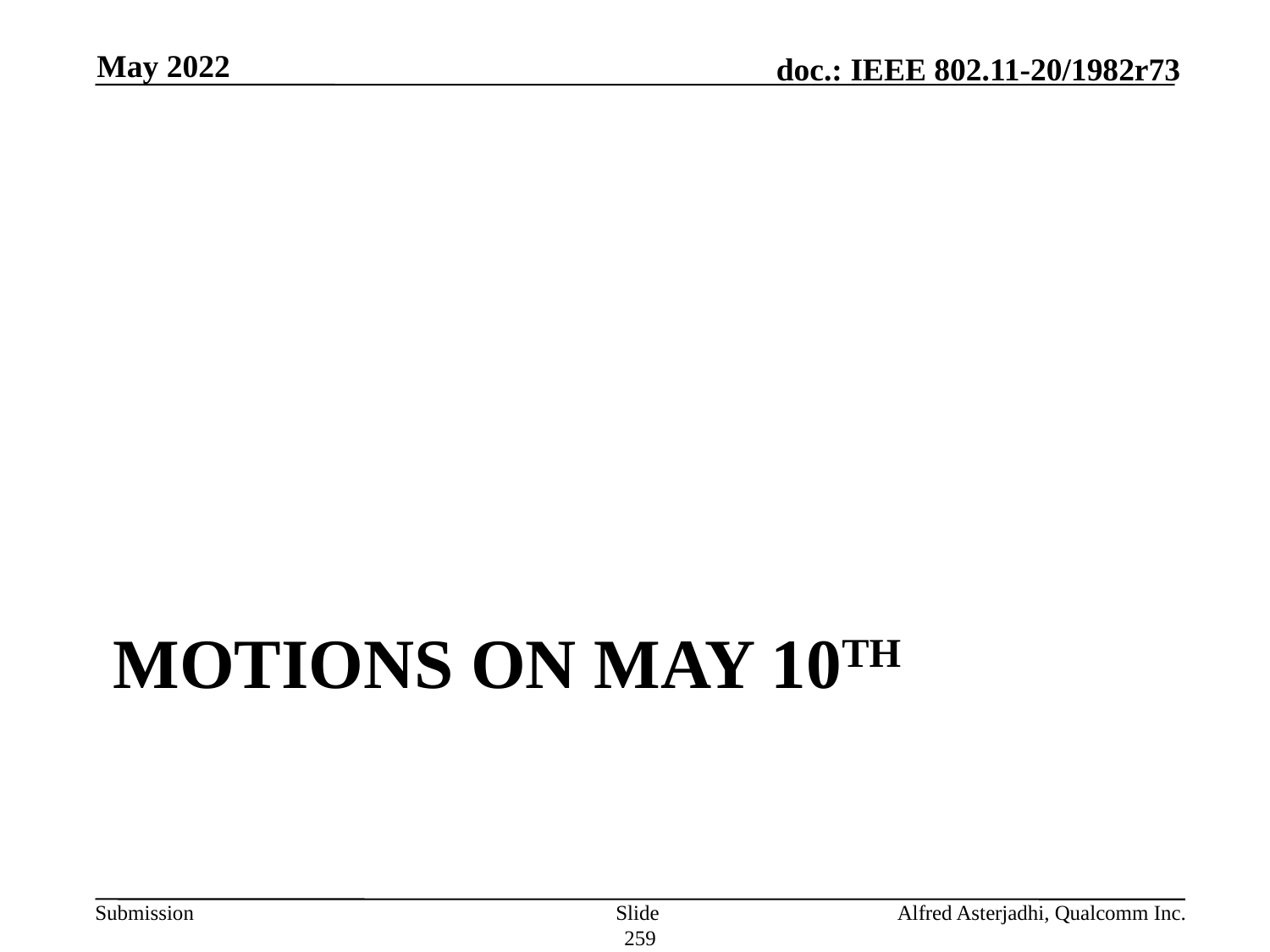

May 2022

# Motions on May 10th
Slide 259
Alfred Asterjadhi, Qualcomm Inc.